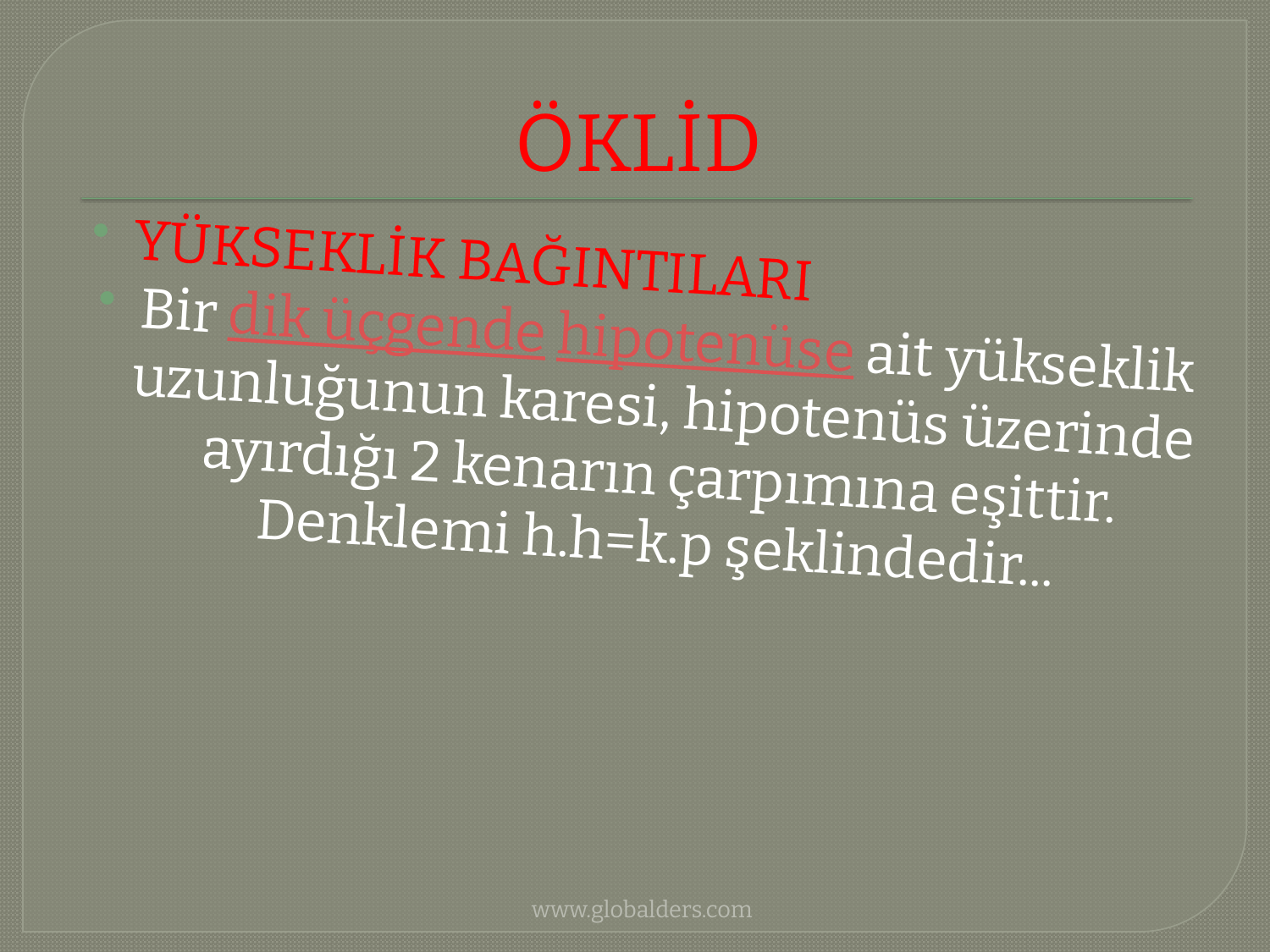

# ÖKLİD
YÜKSEKLİK BAĞINTILARI
Bir dik üçgende hipotenüse ait yükseklik uzunluğunun karesi, hipotenüs üzerinde ayırdığı 2 kenarın çarpımına eşittir. Denklemi h.h=k.p şeklindedir...
www.globalders.com